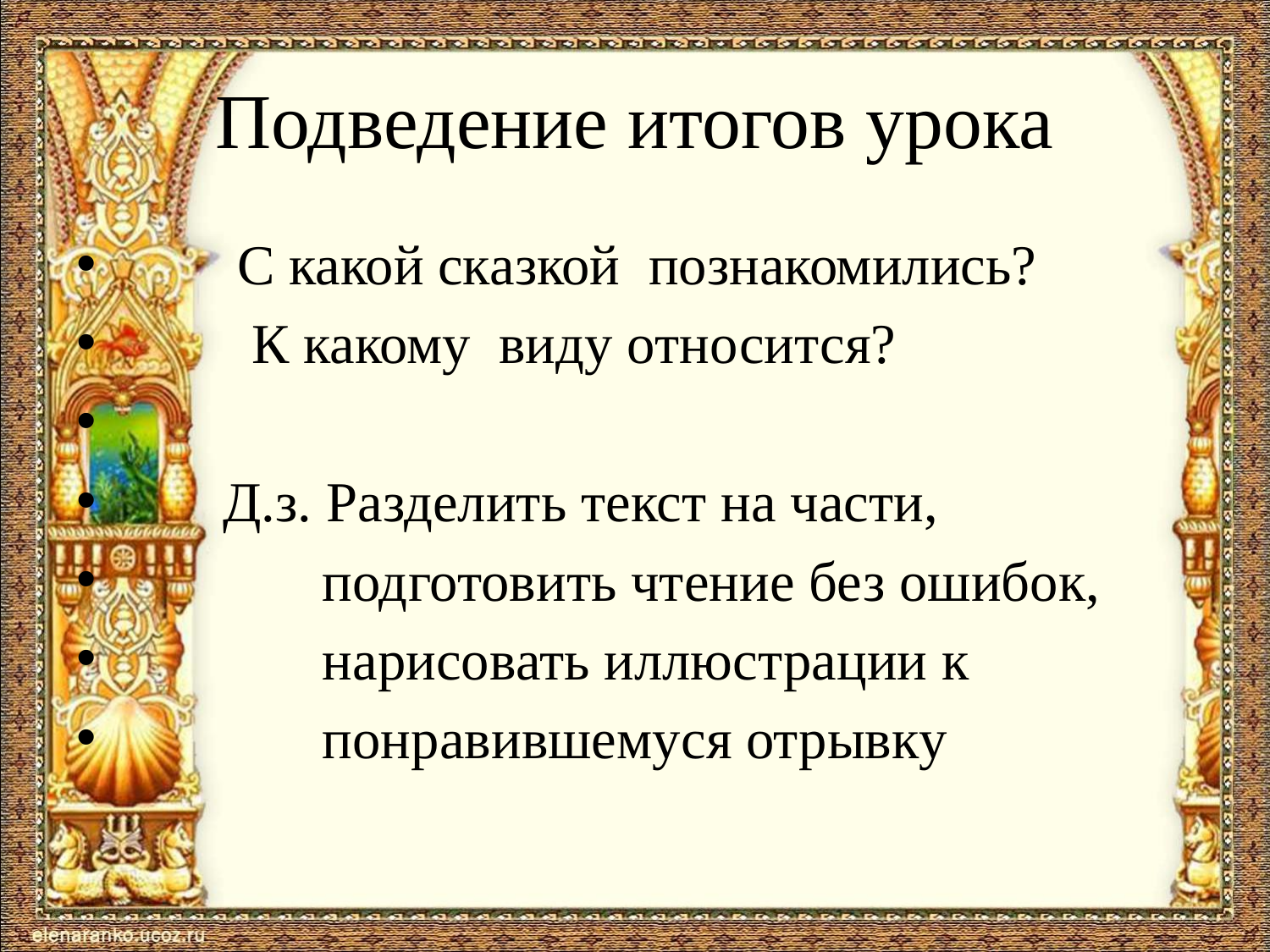

# Подведение итогов урока
        С какой сказкой  познакомились?
         К какому  виду относится?

       Д.з. Разделить текст на части,
              подготовить чтение без ошибок,
              нарисовать иллюстрации к
              понравившемуся отрывку